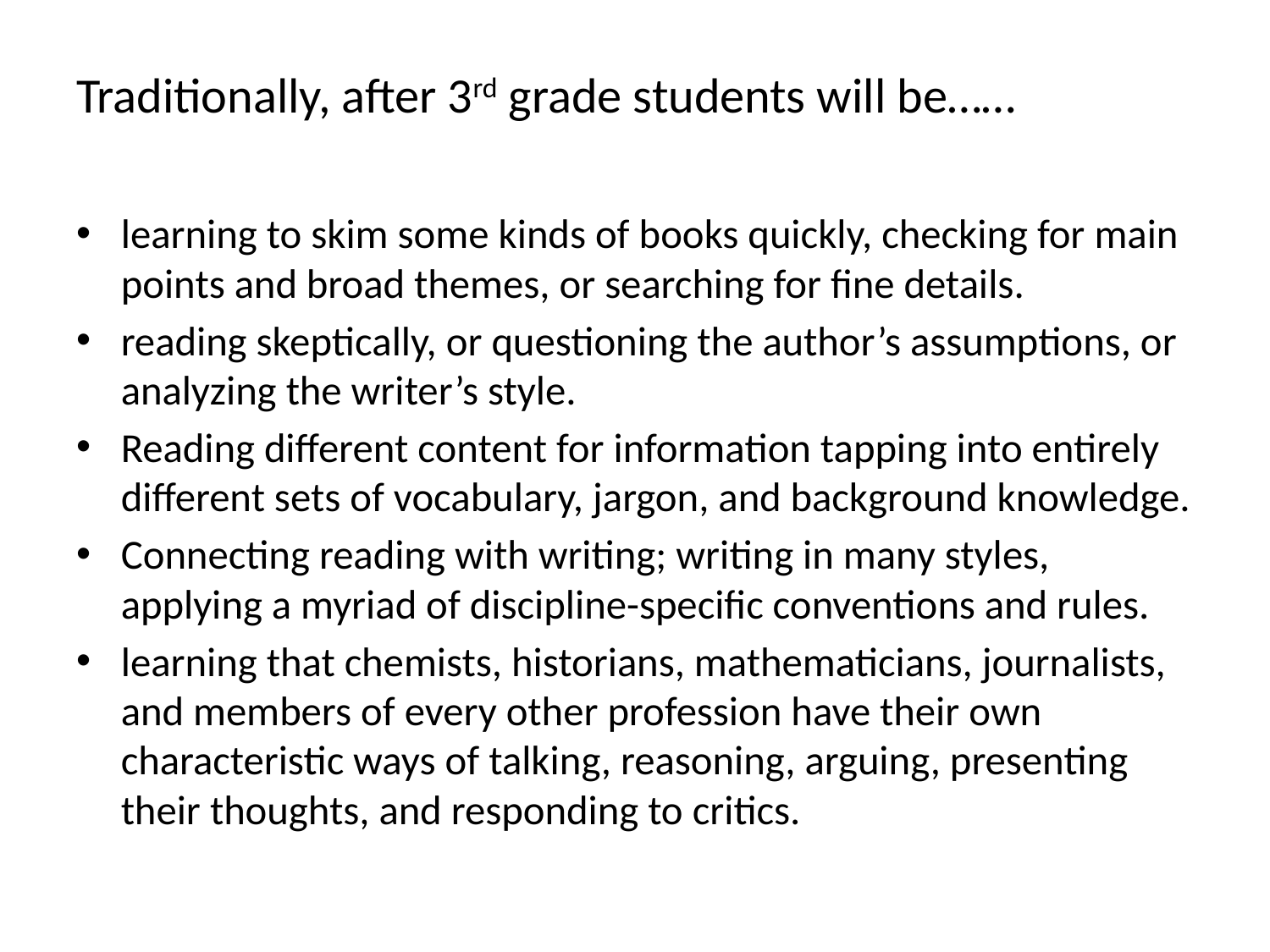

# Traditionally, after 3rd grade students will be……
learning to skim some kinds of books quickly, checking for main points and broad themes, or searching for fine details.
reading skeptically, or questioning the author’s assumptions, or analyzing the writer’s style.
Reading different content for information tapping into entirely different sets of vocabulary, jargon, and background knowledge.
Connecting reading with writing; writing in many styles, applying a myriad of discipline-specific conventions and rules.
learning that chemists, historians, mathematicians, journalists, and members of every other profession have their own characteristic ways of talking, reasoning, arguing, presenting their thoughts, and responding to critics.